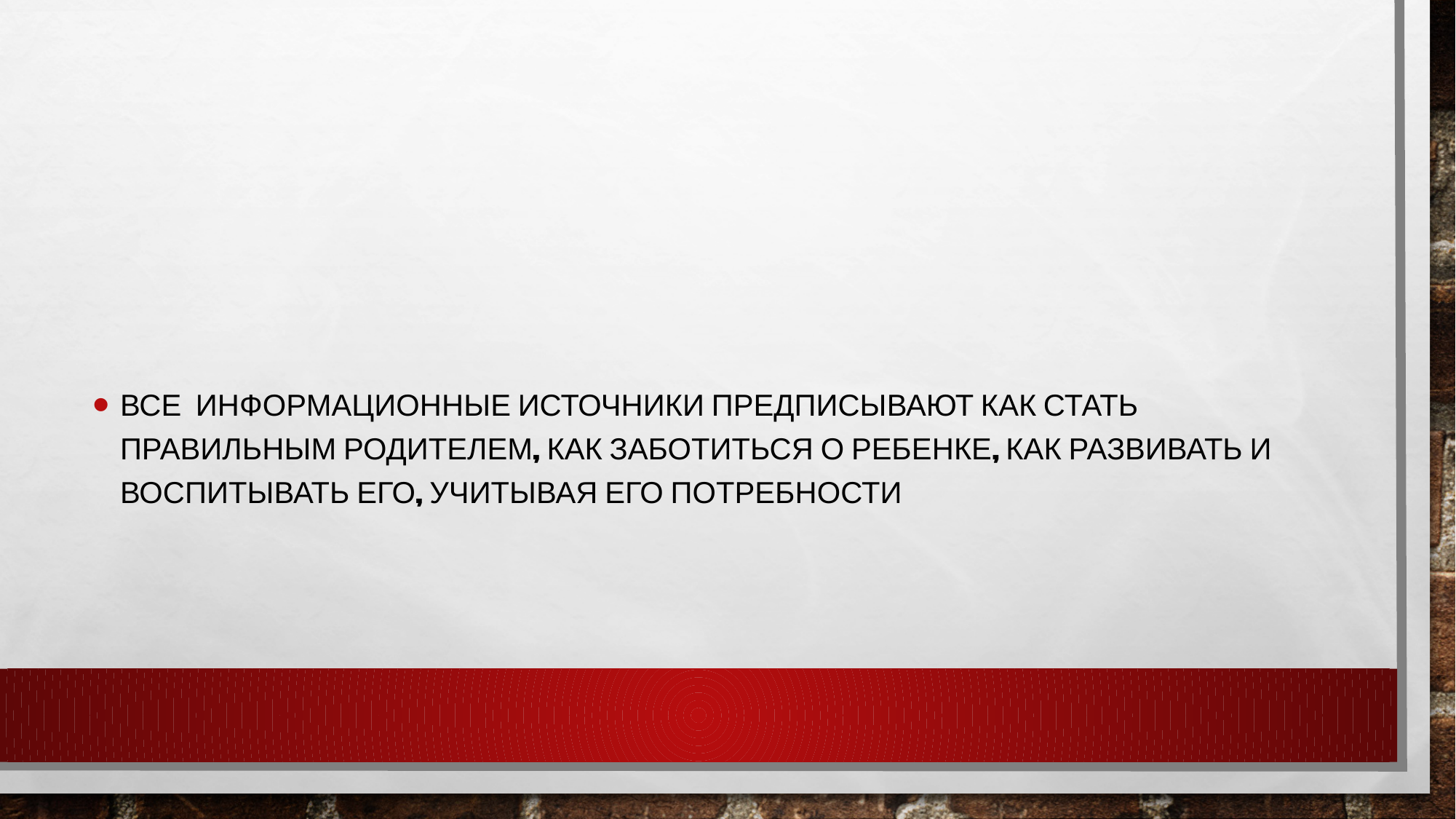

#
Все  информационные источники предписывают как стать правильным родителем, как заботиться о ребенке, как развивать и воспитывать его, учитывая его потребности